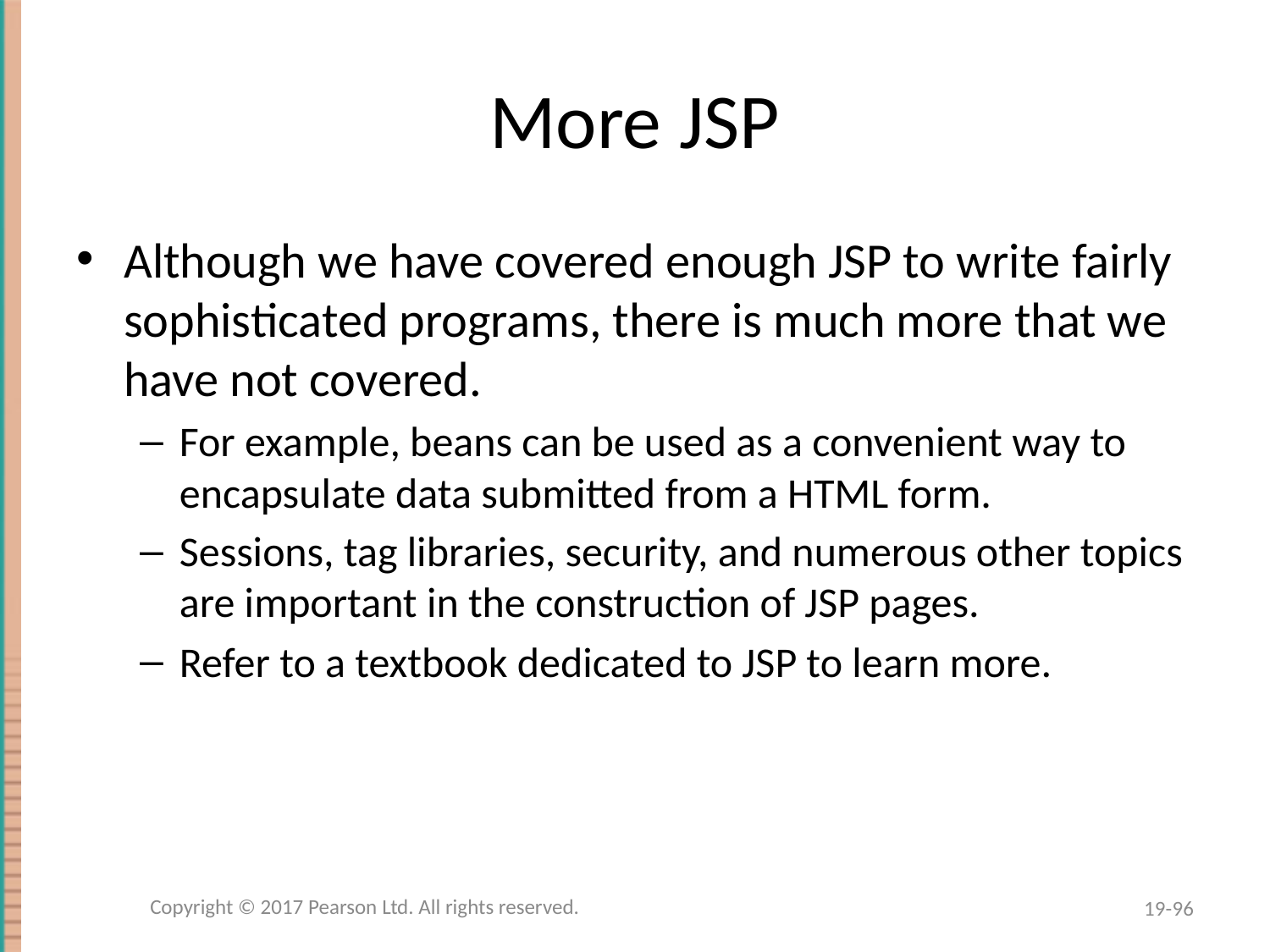

# More JSP
Although we have covered enough JSP to write fairly sophisticated programs, there is much more that we have not covered.
For example, beans can be used as a convenient way to encapsulate data submitted from a HTML form.
Sessions, tag libraries, security, and numerous other topics are important in the construction of JSP pages.
Refer to a textbook dedicated to JSP to learn more.
Copyright © 2017 Pearson Ltd. All rights reserved.
19-96